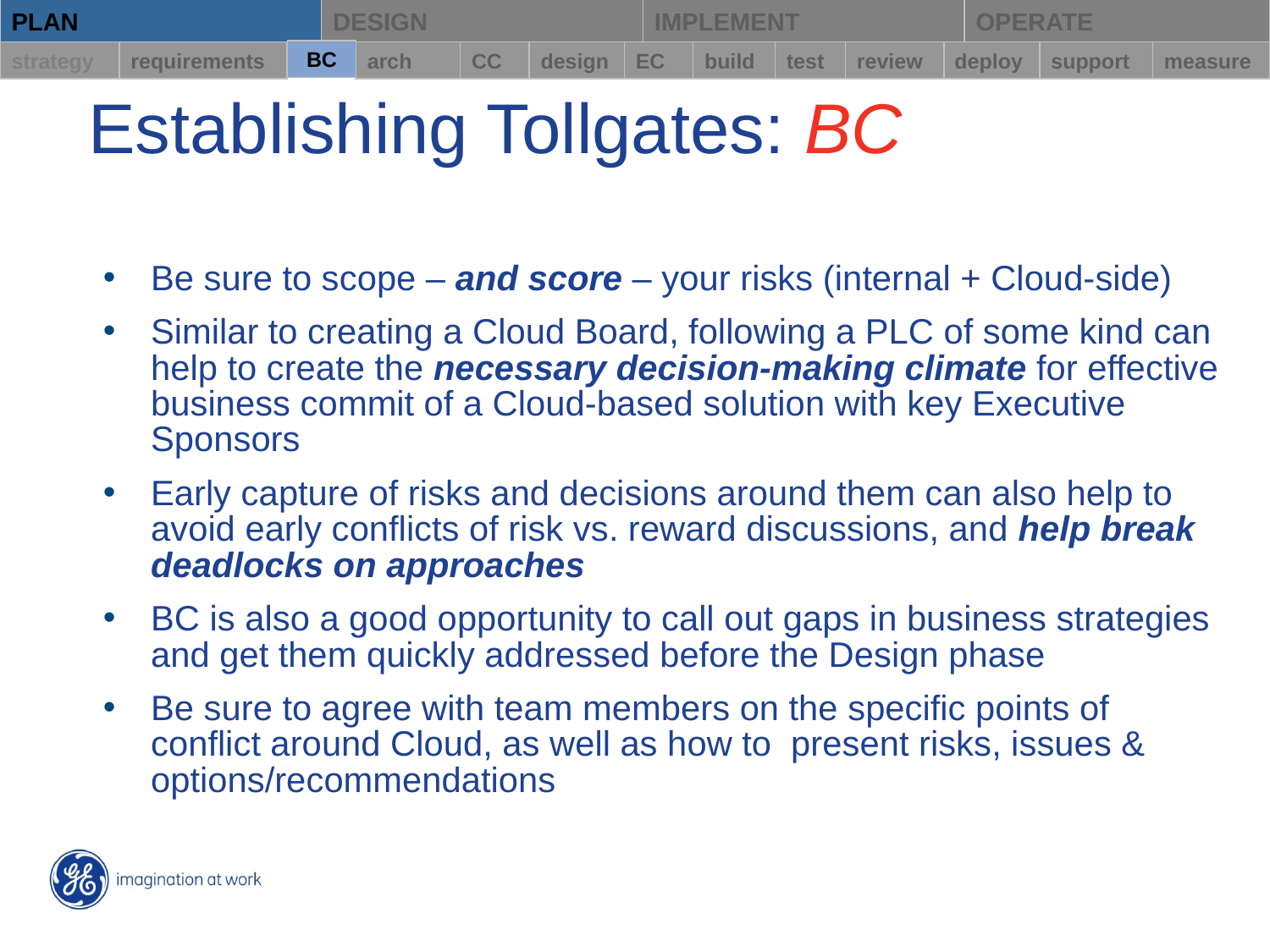

PLAN
DESIGN
IMPLEMENT
OPERATE
BC
strategy
requirements
CC
build
test
review
deploy
support
measure
arch
design
EC
# Establishing Tollgates: BC
Be sure to scope – and score – your risks (internal + Cloud-side)
Similar to creating a Cloud Board, following a PLC of some kind can help to create the necessary decision-making climate for effective business commit of a Cloud-based solution with key Executive Sponsors
Early capture of risks and decisions around them can also help to avoid early conflicts of risk vs. reward discussions, and help break deadlocks on approaches
BC is also a good opportunity to call out gaps in business strategies and get them quickly addressed before the Design phase
Be sure to agree with team members on the specific points of conflict around Cloud, as well as how to  present risks, issues & options/recommendations